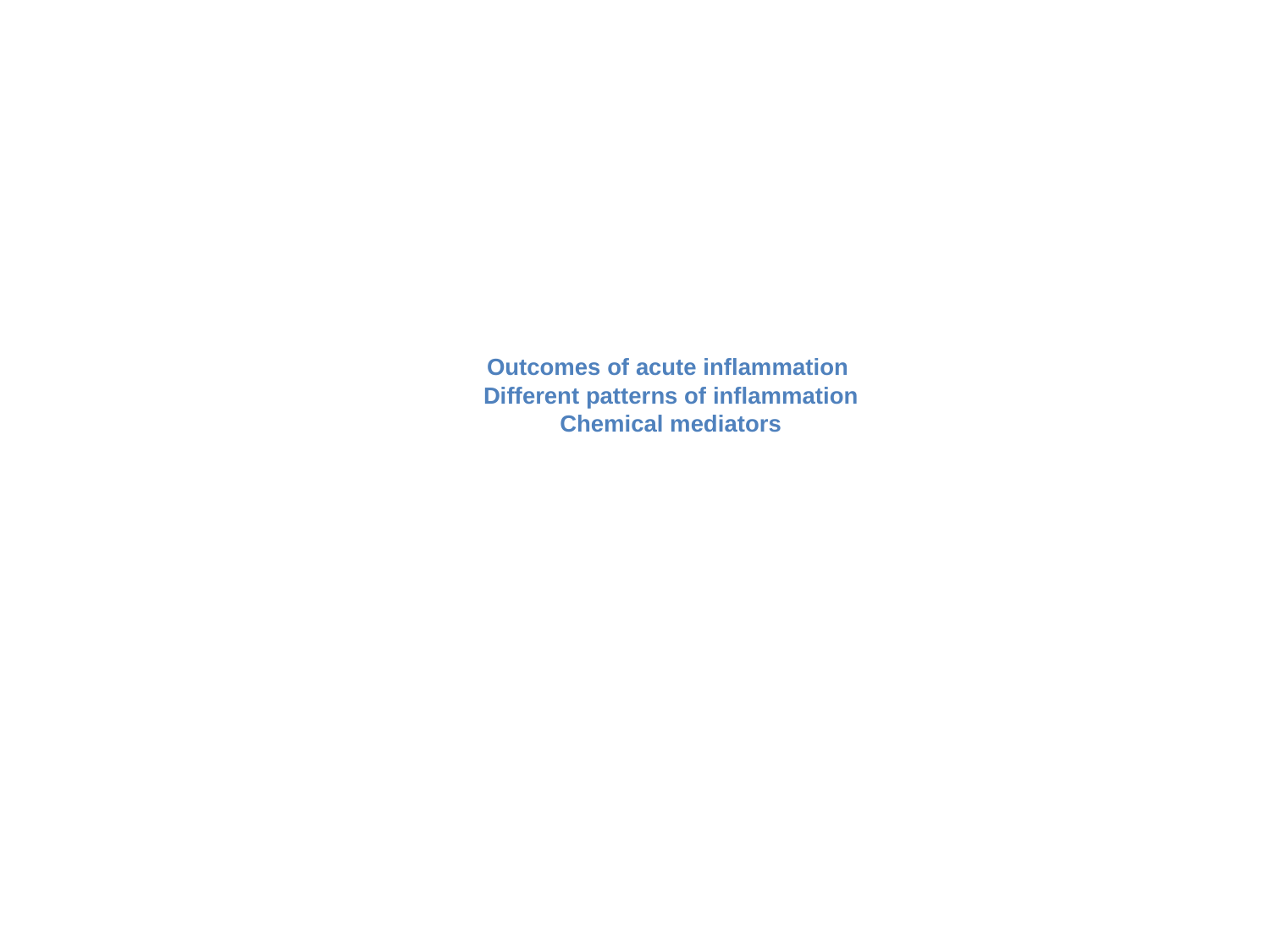

# Outcomes of acute inflammation Different patterns of inflammation Chemical mediators